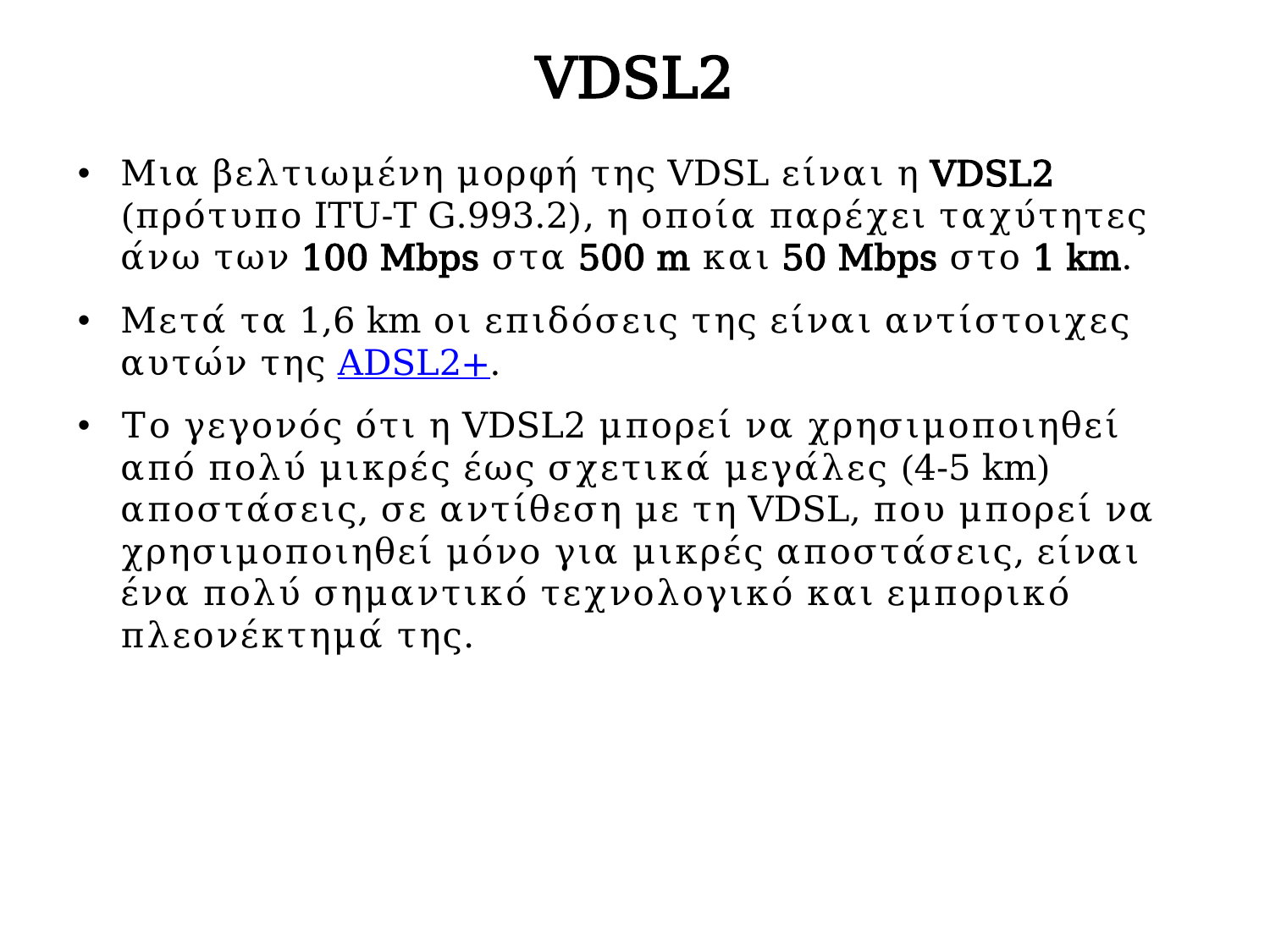

# VDSL2
Μια βελτιωμένη μορφή της VDSL είναι η VDSL2 (πρότυπο ITU-T G.993.2), η οποία παρέχει ταχύτητες άνω των 100 Mbps στα 500 m και 50 Mbps στο 1 km.
Μετά τα 1,6 km οι επιδόσεις της είναι αντίστοιχες αυτών της ADSL2+.
Το γεγονός ότι η VDSL2 μπορεί να χρησιμοποιηθεί από πολύ μικρές έως σχετικά μεγάλες (4-5 km) αποστάσεις, σε αντίθεση με τη VDSL, που μπορεί να χρησιμοποιηθεί μόνο για μικρές αποστάσεις, είναι ένα πολύ σημαντικό τεχνολογικό και εμπορικό πλεονέκτημά της.